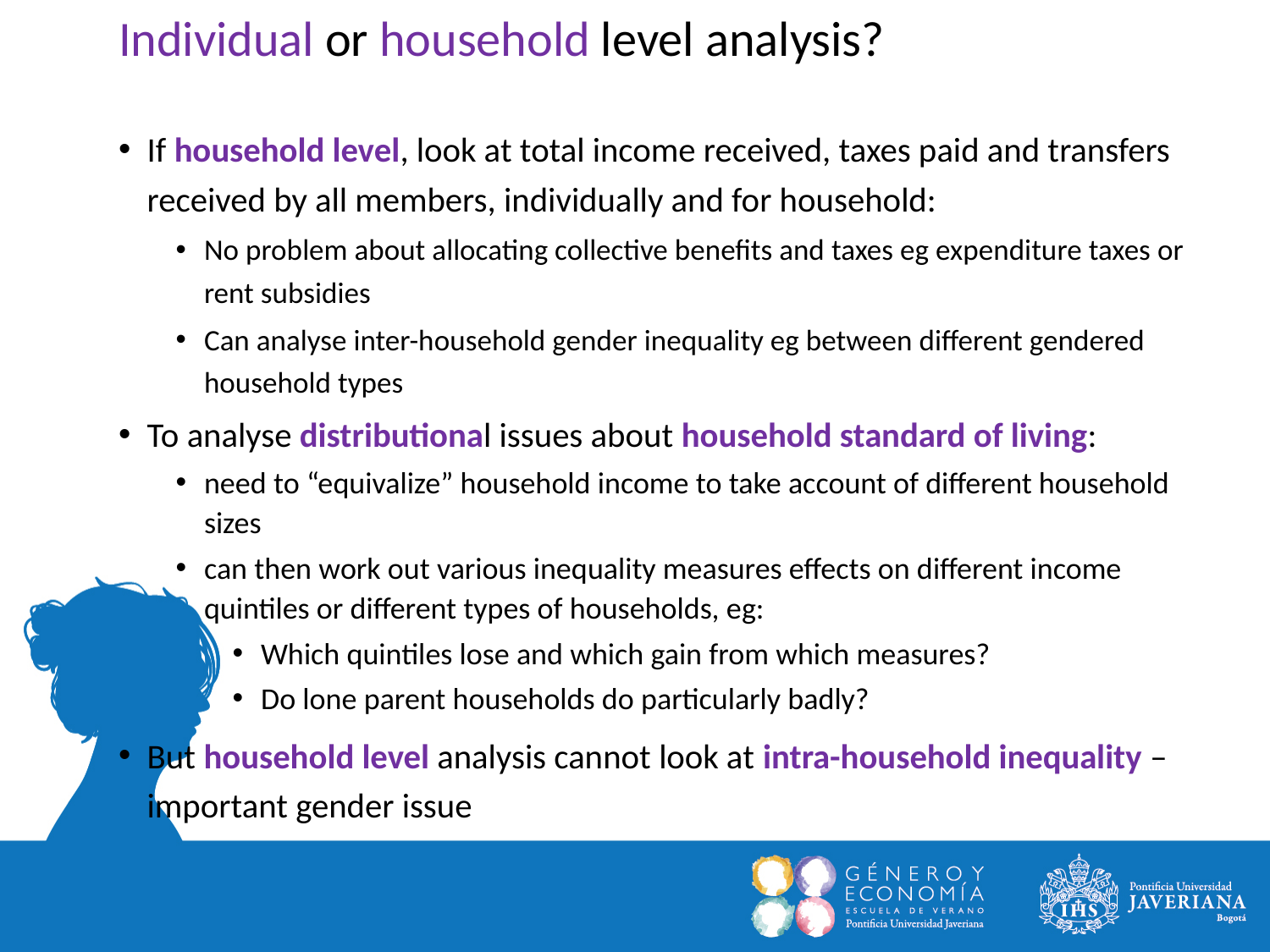

Individual or household level analysis?
If household level, look at total income received, taxes paid and transfers received by all members, individually and for household:
No problem about allocating collective benefits and taxes eg expenditure taxes or rent subsidies
Can analyse inter-household gender inequality eg between different gendered household types
To analyse distributional issues about household standard of living:
need to “equivalize” household income to take account of different household sizes
can then work out various inequality measures effects on different income quintiles or different types of households, eg:
Which quintiles lose and which gain from which measures?
Do lone parent households do particularly badly?
But household level analysis cannot look at intra-household inequality – important gender issue